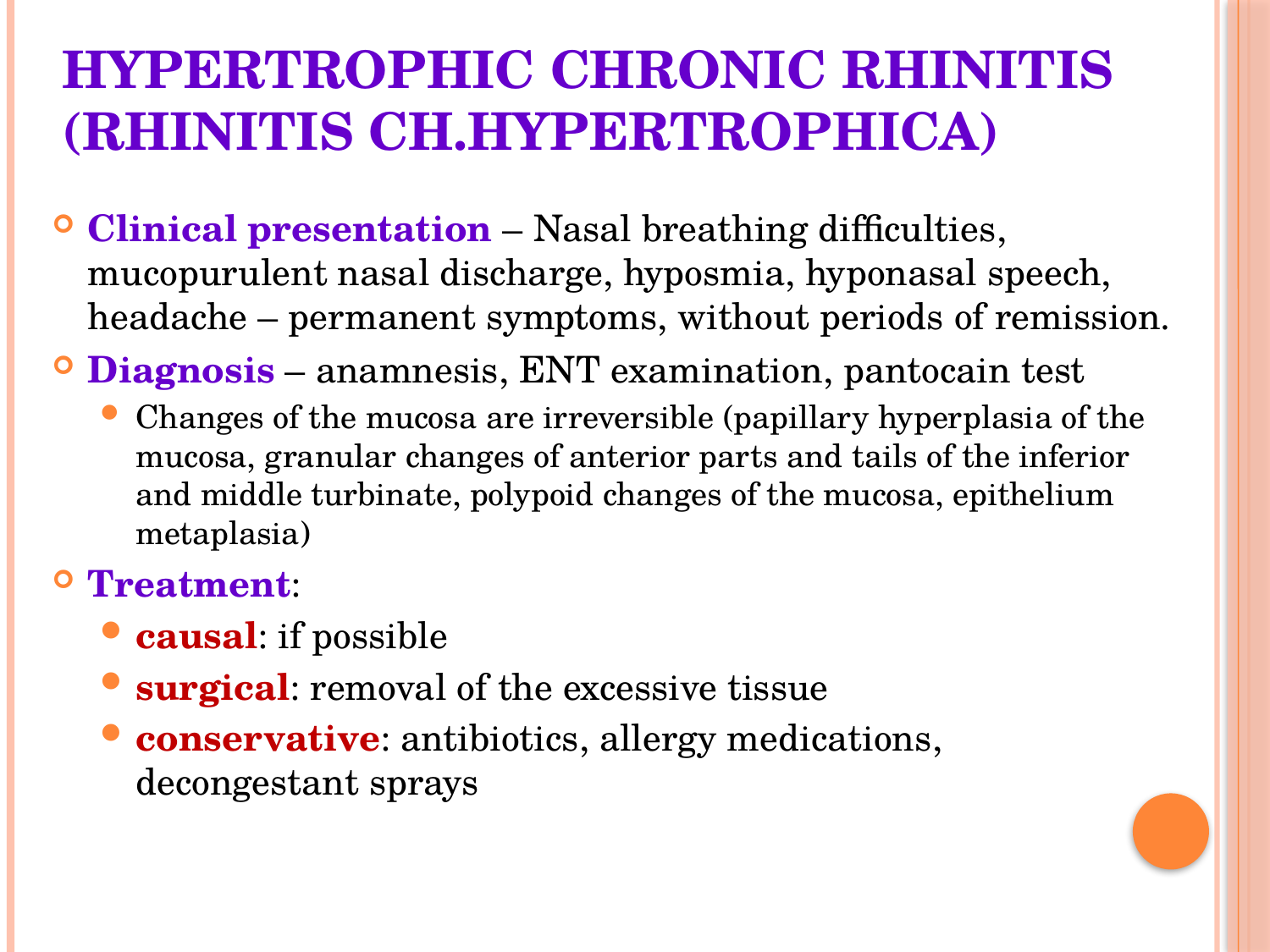

# Hypertrophic chronic rhinitis (Rhinitis ch.hypertrophica)
Clinical presentation – Nasal breathing difficulties, mucopurulent nasal discharge, hyposmia, hyponasal speech, headache – permanent symptoms, without periods of remission.
Diagnosis – anamnesis, ENT examination, pantocain test
Changes of the mucosa are irreversible (papillary hyperplasia of the mucosa, granular changes of anterior parts and tails of the inferior and middle turbinate, polypoid changes of the mucosa, epithelium metaplasia)
Treatment:
causal: if possible
surgical: removal of the excessive tissue
conservative: antibiotics, allergy medications, decongestant sprays